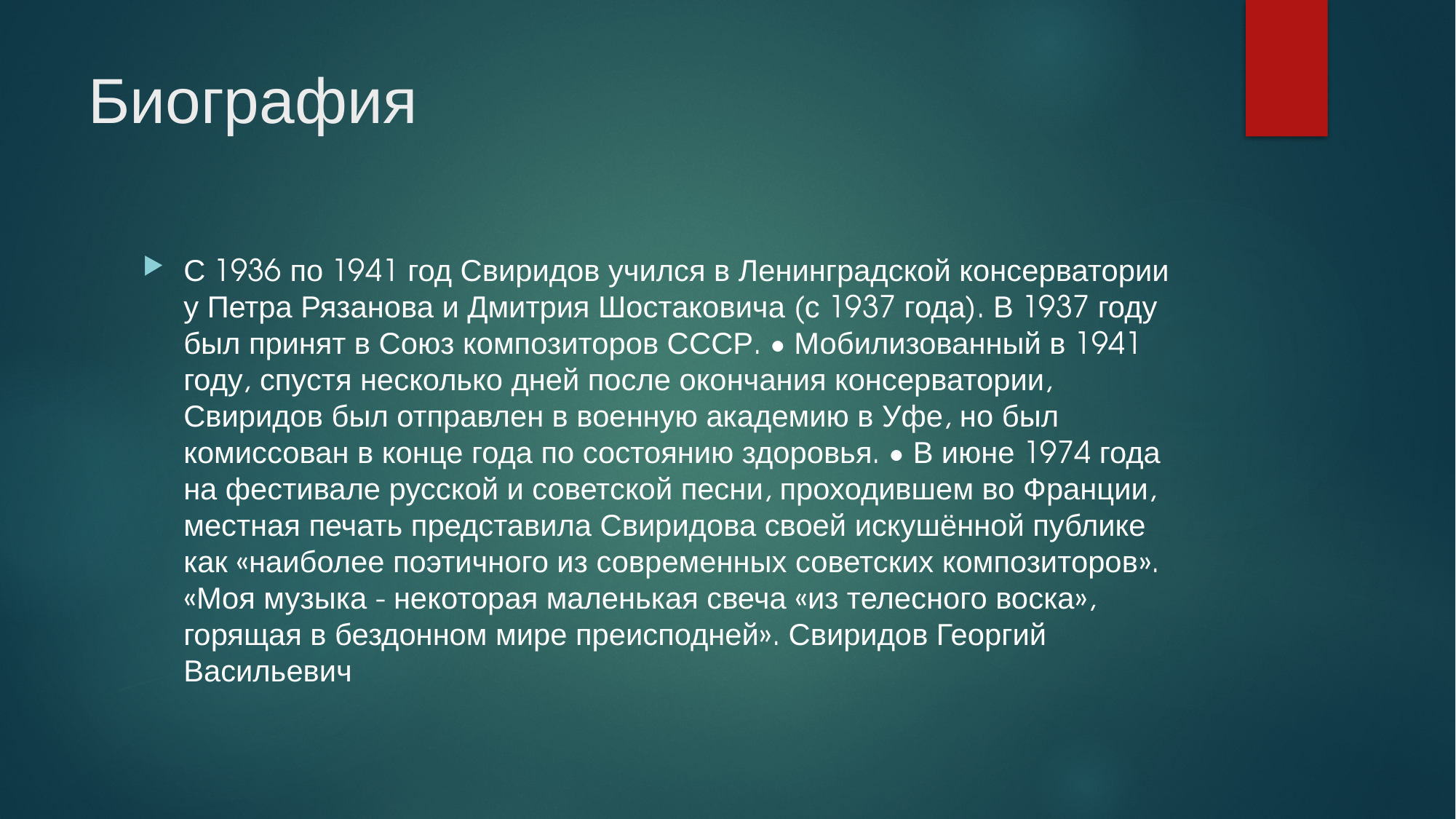

# Биография
С 1936 по 1941 год Свиридов учился в Ленинградской консерватории у Петра Рязанова и Дмитрия Шостаковича (с 1937 года). В 1937 году был принят в Союз композиторов СССР. • Мобилизованный в 1941 году, спустя несколько дней после окончания консерватории, Свиридов был отправлен в военную академию в Уфе, но был комиссован в конце года по состоянию здоровья. • В июне 1974 года на фестивале русской и советской песни, проходившем во Франции, местная печать представила Свиридова своей искушённой публике как «наиболее поэтичного из современных советских композиторов». «Моя музыка - некоторая маленькая свеча «из телесного воска», горящая в бездонном мире преисподней». Свиридов Георгий Васильевич